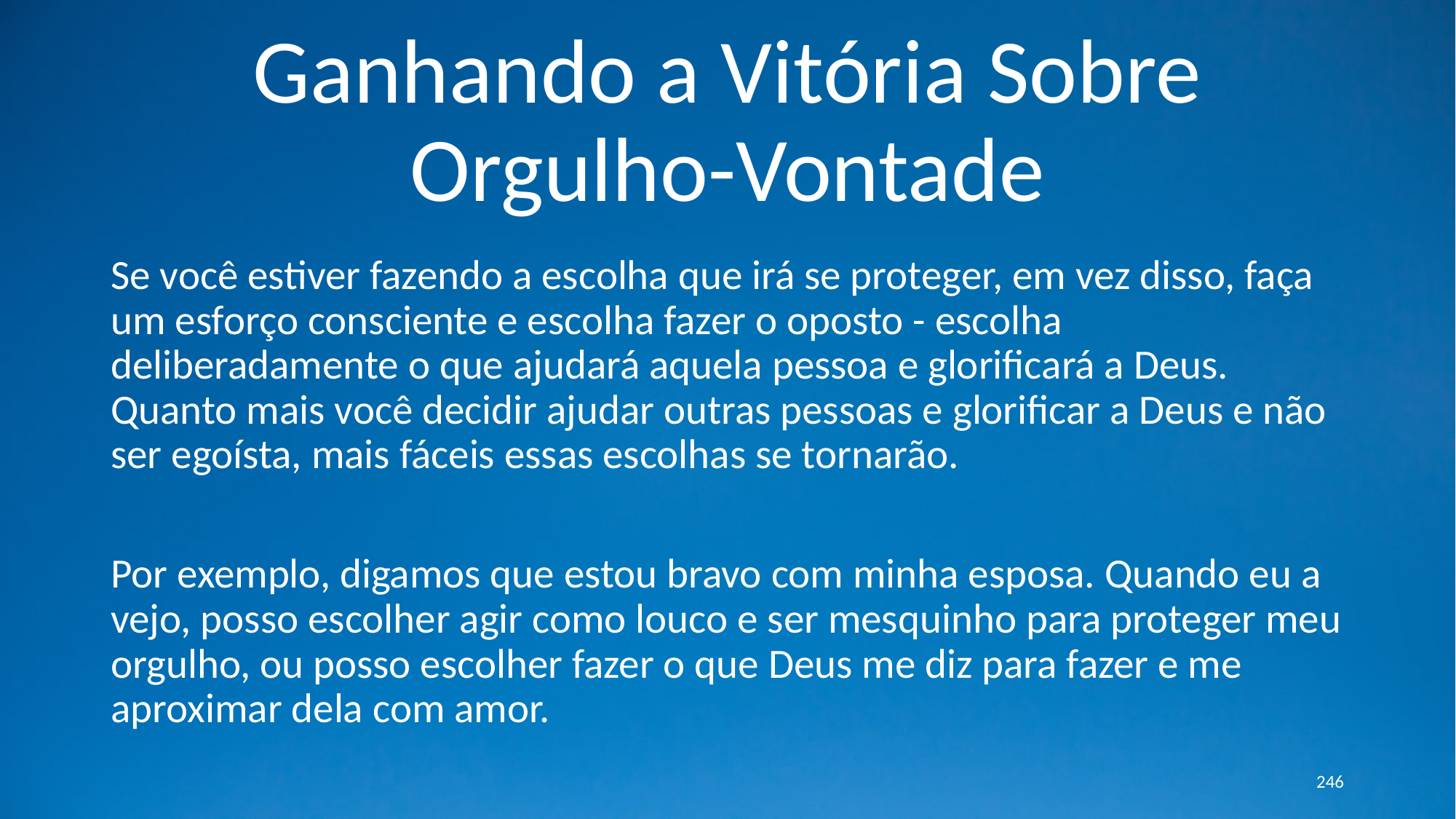

# Ganhando a Vitória Sobre Orgulho-Vontade
Se você estiver fazendo a escolha que irá se proteger, em vez disso, faça um esforço consciente e escolha fazer o oposto - escolha deliberadamente o que ajudará aquela pessoa e glorificará a Deus. Quanto mais você decidir ajudar outras pessoas e glorificar a Deus e não ser egoísta, mais fáceis essas escolhas se tornarão.

Por exemplo, digamos que estou bravo com minha esposa. Quando eu a vejo, posso escolher agir como louco e ser mesquinho para proteger meu orgulho, ou posso escolher fazer o que Deus me diz para fazer e me aproximar dela com amor.

246